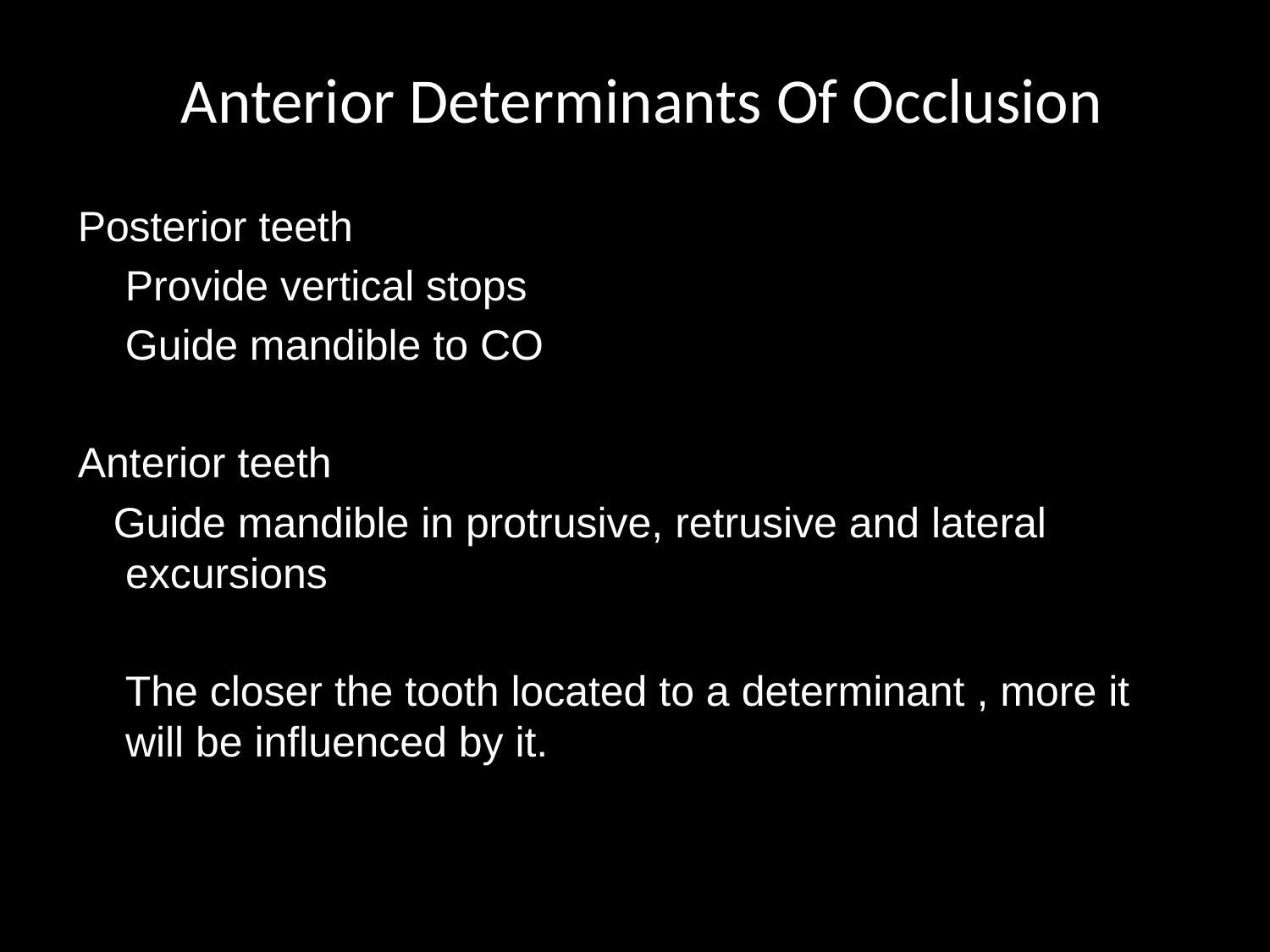

Anterior Determinants Of Occlusion
Posterior teeth
    Provide vertical stops
    Guide mandible to CO

Anterior teeth
   Guide mandible in protrusive, retrusive and lateral excursions

    The closer the tooth located to a determinant , more it will be influenced by it.